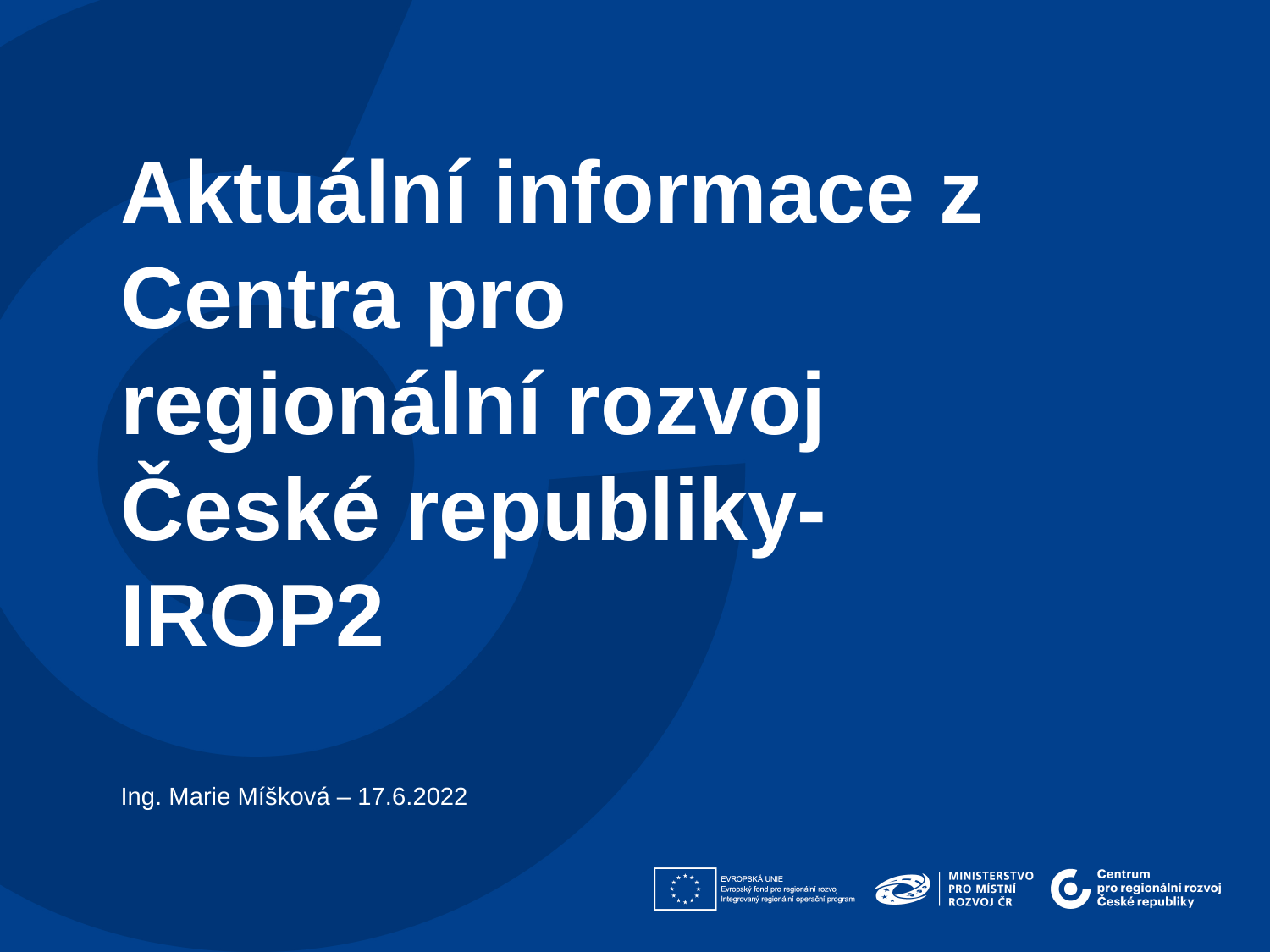

Aktuální informace z Centra pro regionální rozvoj České republiky-  IROP2

Ing. Marie Míšková – 17.6.2022